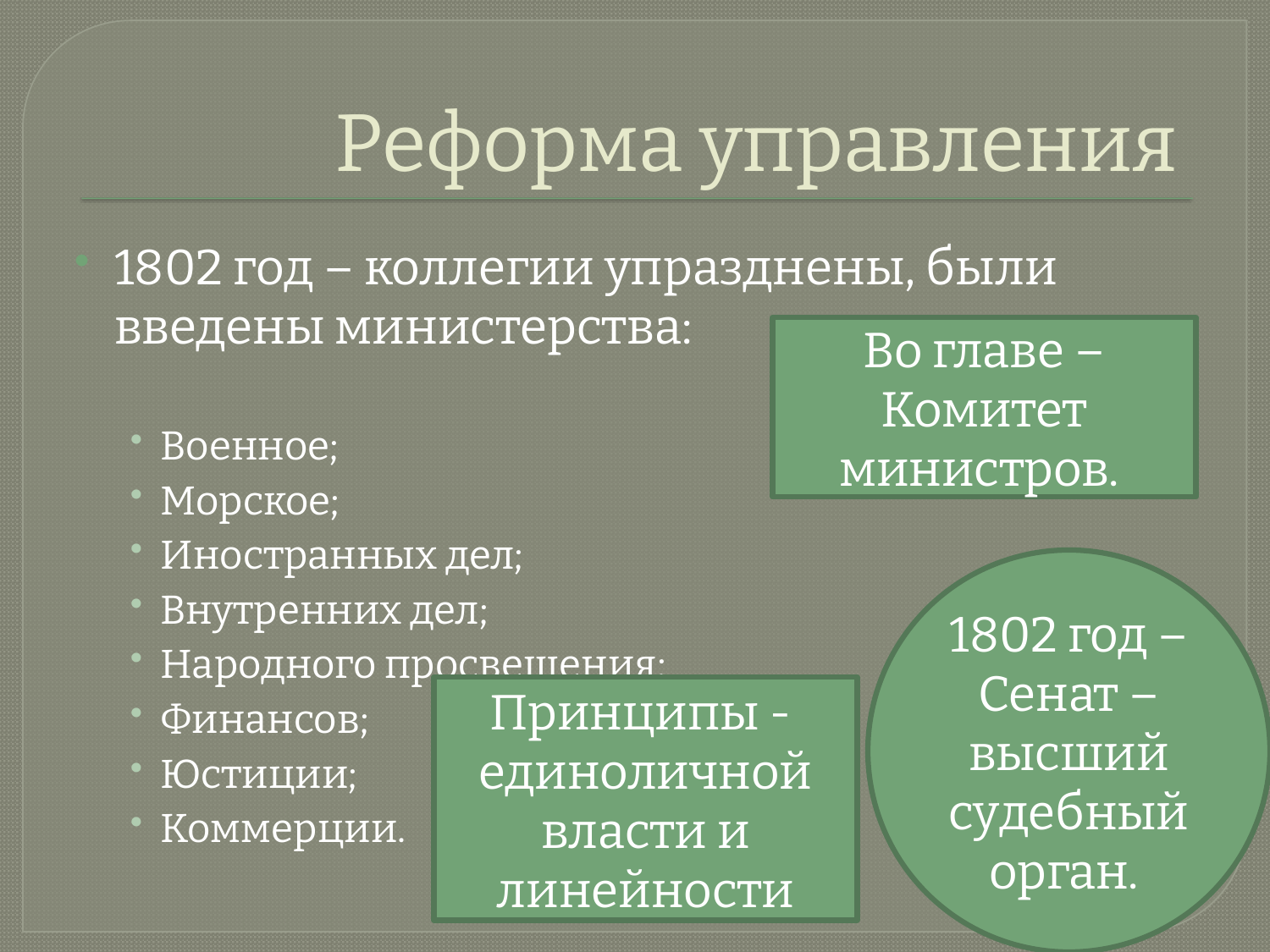

# Реформа управления
1802 год – коллегии упразднены, были введены министерства:

Военное;
Морское;
Иностранных дел;
Внутренних дел;
Народного просвещения;
Финансов;
Юстиции;
Коммерции.
Во главе – Комитет министров.
1802 год – Сенат – высший судебный орган.
Принципы -  единоличной власти и линейности